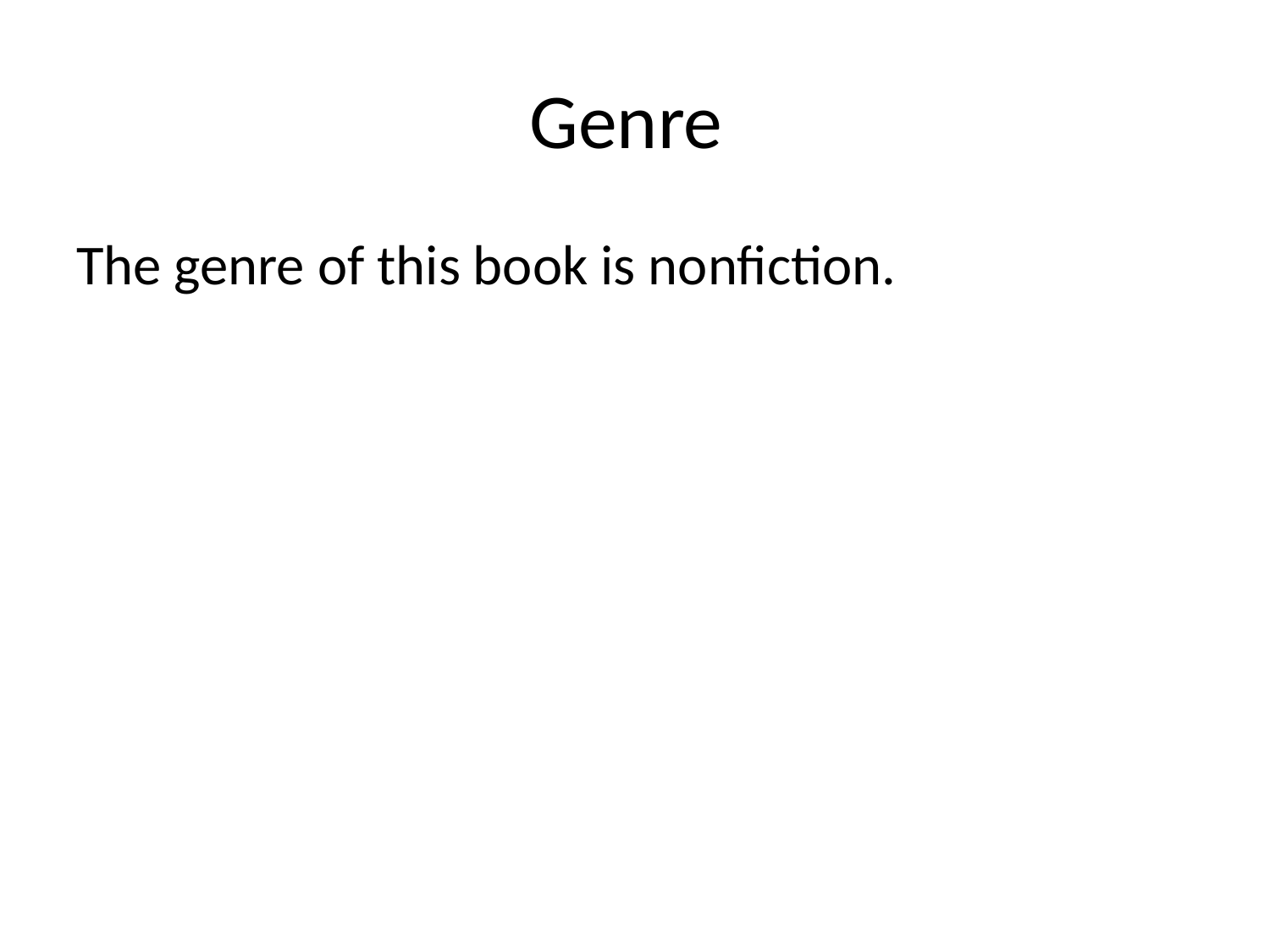

# Genre
The genre of this book is nonfiction.